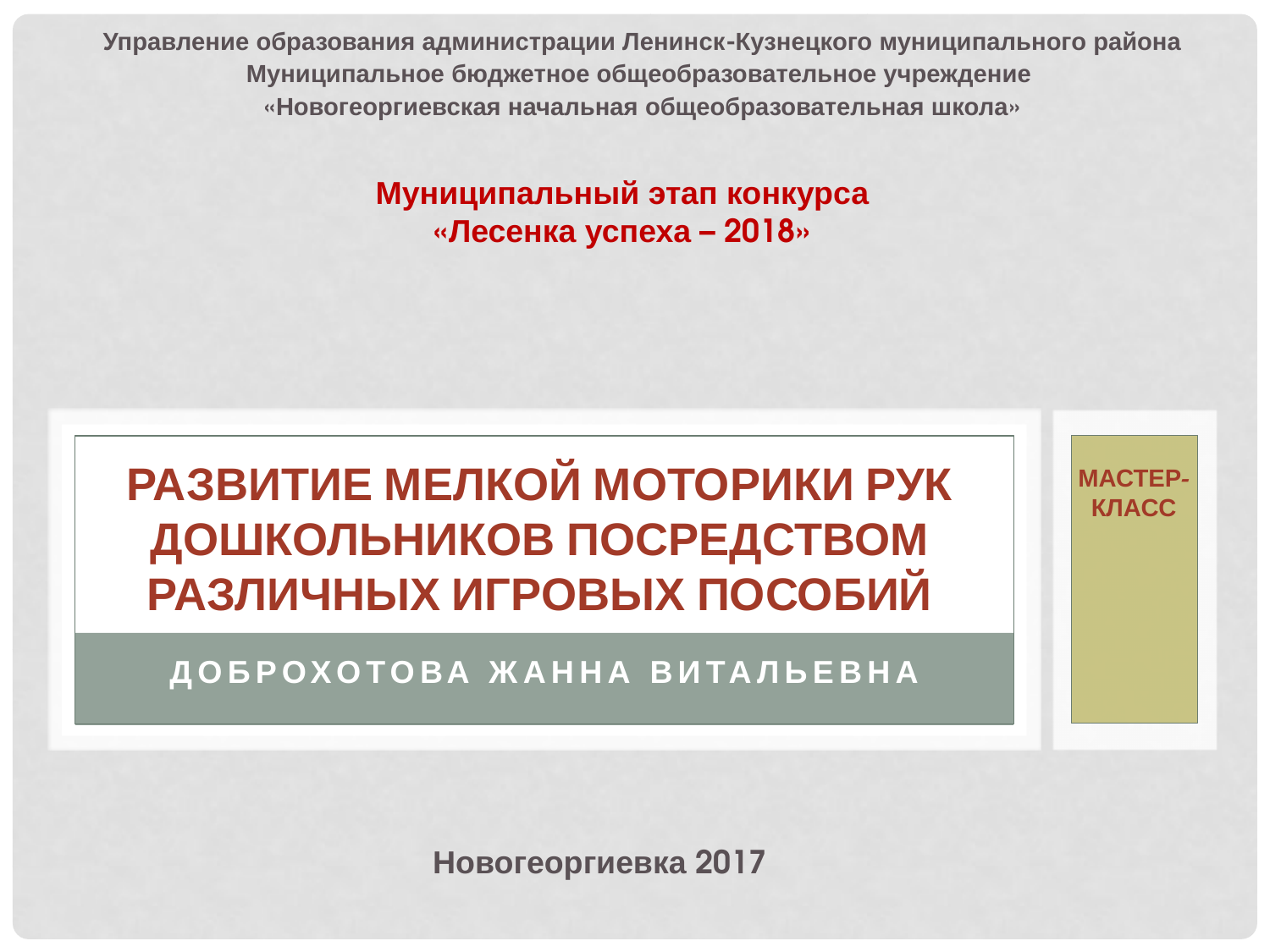

Управление образования администрации Ленинск-Кузнецкого муниципального района
Муниципальное бюджетное общеобразовательное учреждение
«Новогеоргиевская начальная общеобразовательная школа»
Муниципальный этап конкурса
«Лесенка успеха – 2018»
# Развитие мелкой моторики рук дошкольников посредством различных игровых пособий
Мастер- класс
Доброхотова Жанна Витальевна
Новогеоргиевка 2017